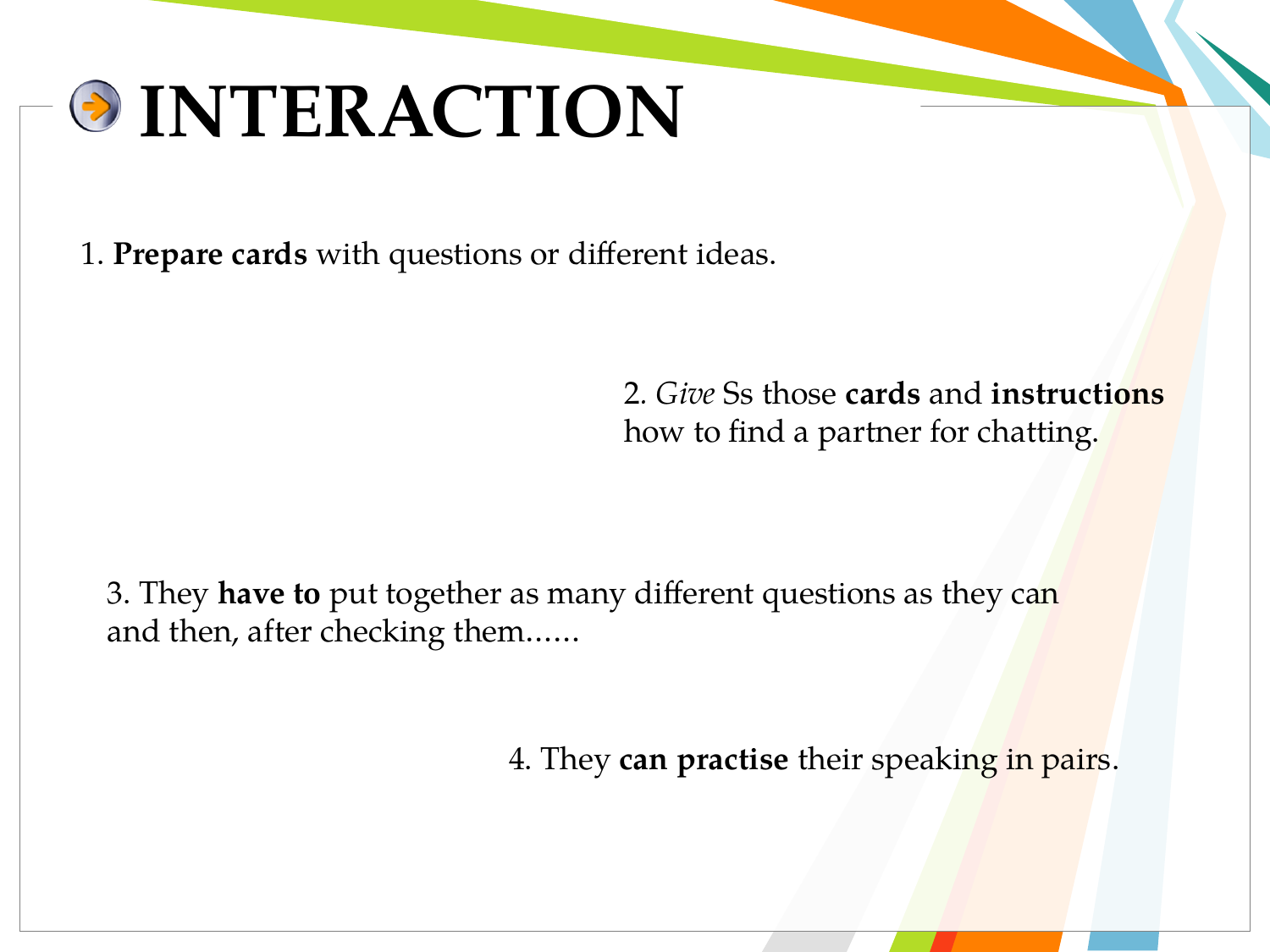

# INTERACTION
1. Prepare cards with questions or different ideas.
2. Give Ss those cards and instructions
how to find a partner for chatting.
3. They have to put together as many different questions as they can and then, after checking them……
4. They can practise their speaking in pairs.